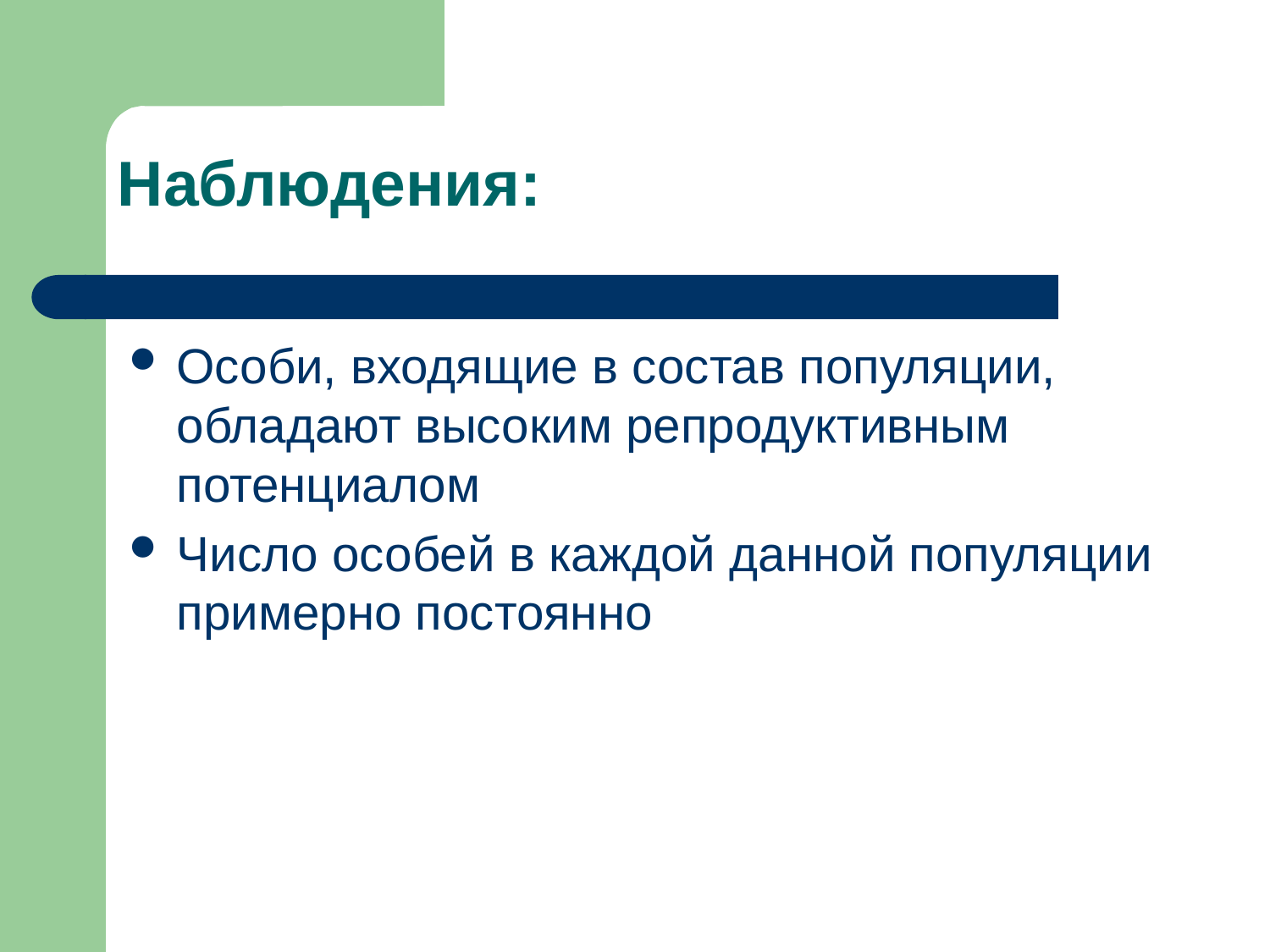

# Наблюдения:
Особи, входящие в состав популяции, обладают высоким репродуктивным потенциалом
Число особей в каждой данной популяции примерно постоянно